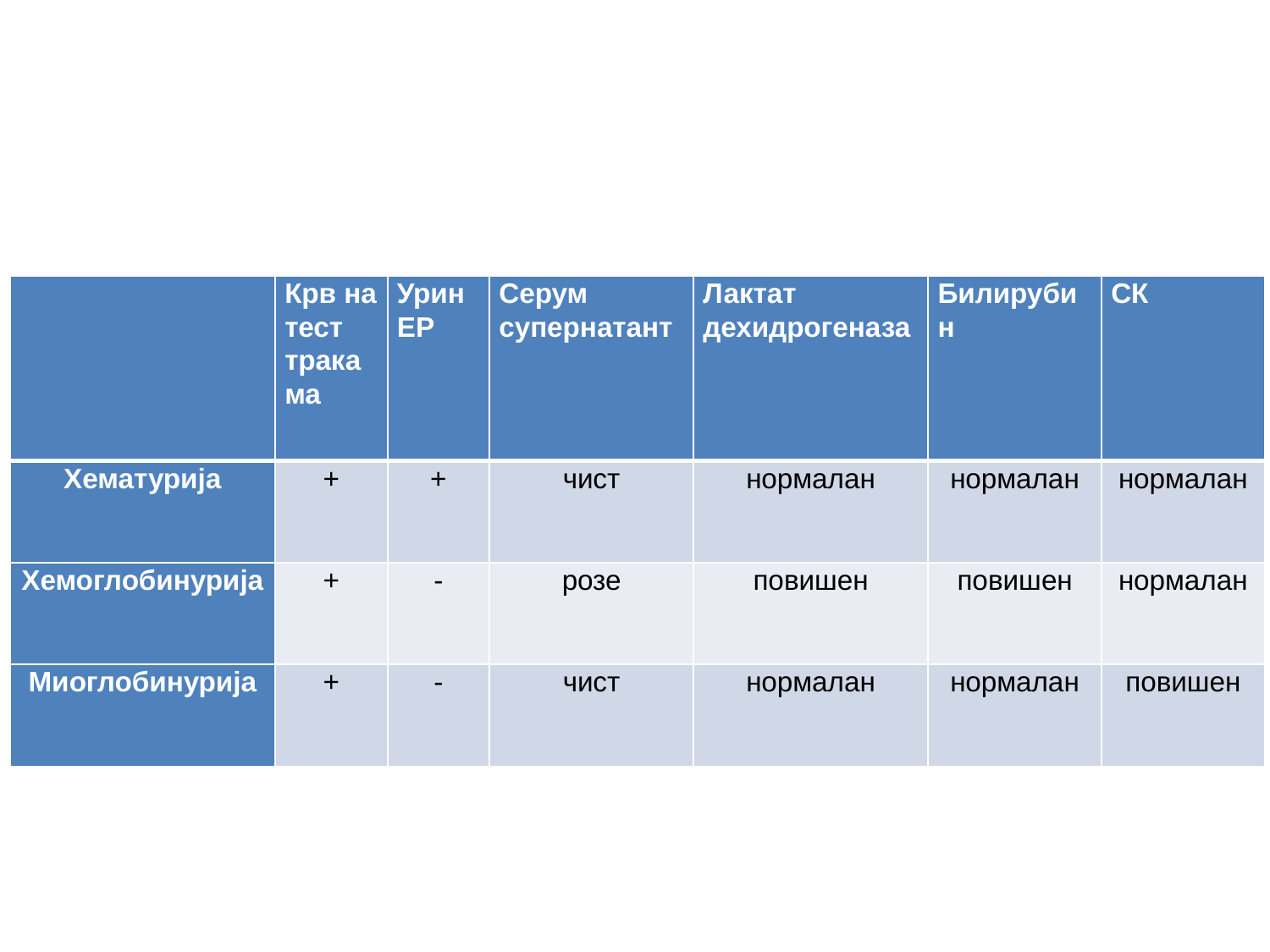

|  | Крв на тест тракама | Урин ЕР | Серум супернатант | Лактат дехидрогеназа | Билирубин | СК |
| --- | --- | --- | --- | --- | --- | --- |
| Хематурија | + | + | чист | нормалан | нормалан | нормалан |
| Хемоглобинурија | + | - | розе | повишен | повишен | нормалан |
| Миоглобинурија | + | - | чист | нормалан | нормалан | повишен |